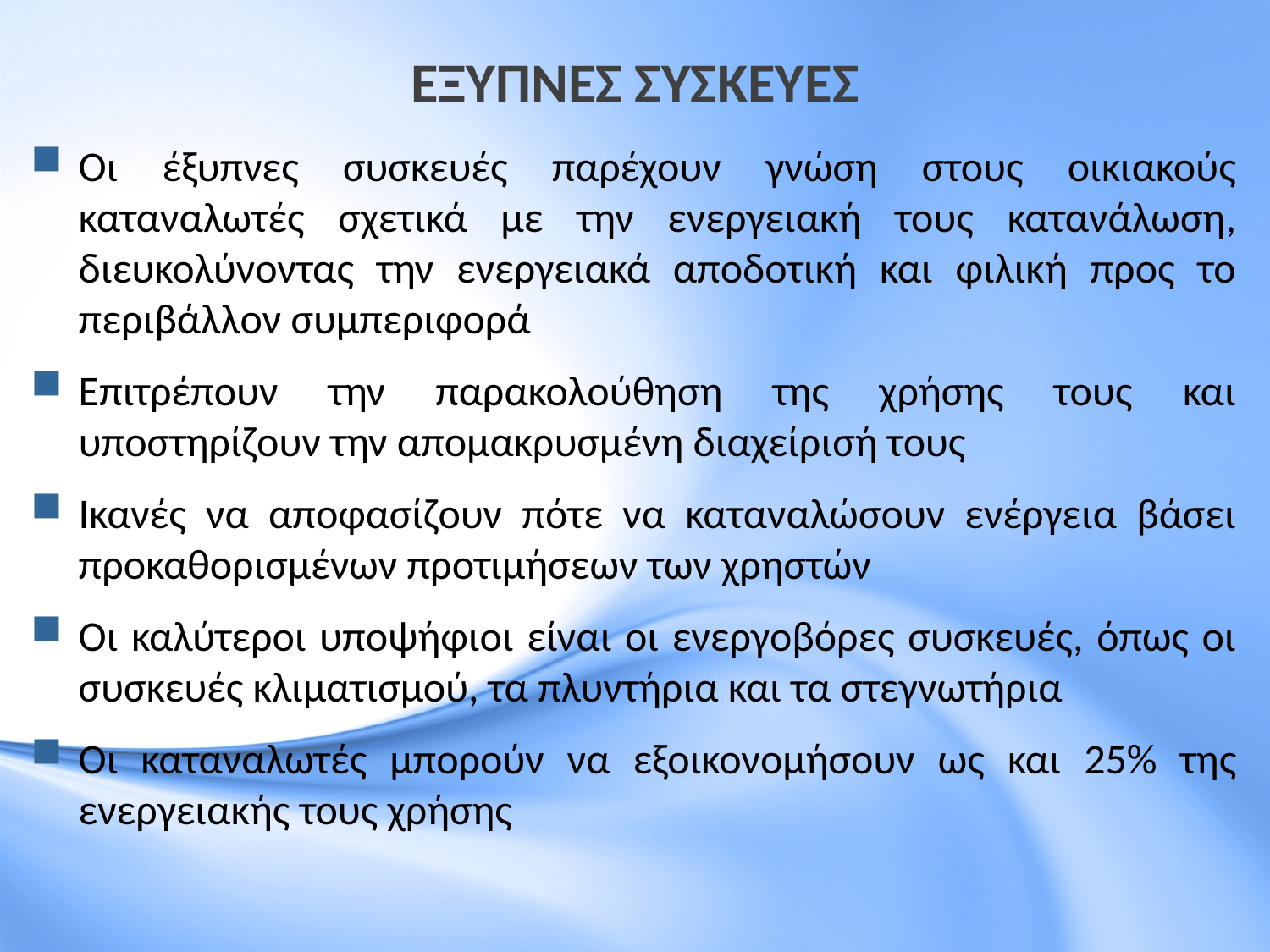

# ΕΞΥΠΝΕΣ ΣΥΣΚΕΥΕΣ
Οι έξυπνες συσκευές παρέχουν γνώση στους οικιακούς καταναλωτές σχετικά με την ενεργειακή τους κατανάλωση, διευκολύνοντας την ενεργειακά αποδοτική και φιλική προς το περιβάλλον συμπεριφορά
Επιτρέπουν την παρακολούθηση της χρήσης τους και υποστηρίζουν την απομακρυσμένη διαχείρισή τους
Ικανές να αποφασίζουν πότε να καταναλώσουν ενέργεια βάσει προκαθορισμένων προτιμήσεων των χρηστών
Οι καλύτεροι υποψήφιοι είναι οι ενεργοβόρες συσκευές, όπως οι συσκευές κλιματισμού, τα πλυντήρια και τα στεγνωτήρια
Οι καταναλωτές μπορούν να εξοικονομήσουν ως και 25% της ενεργειακής τους χρήσης